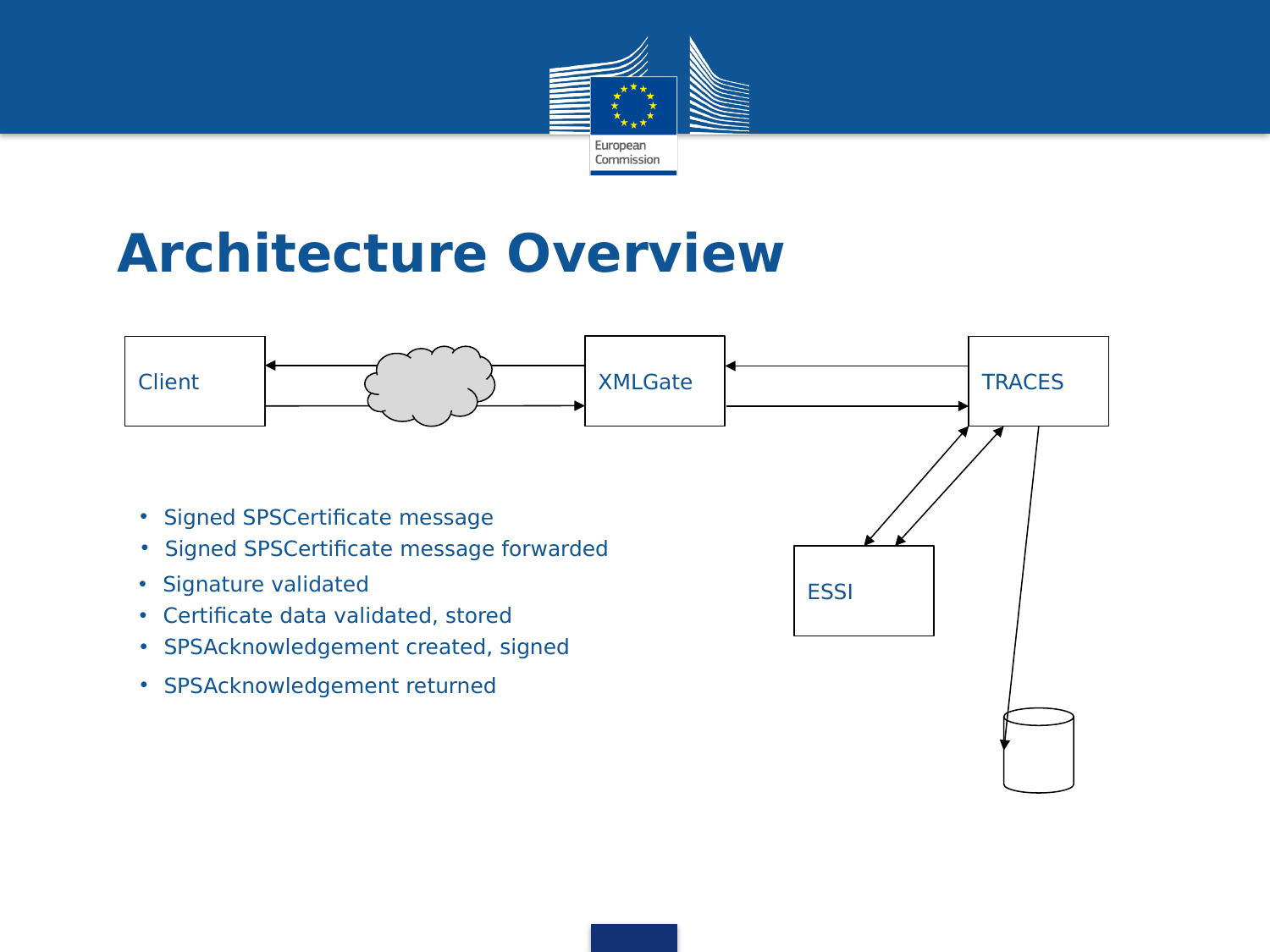

# Architecture Overview
XMLGate
Client
TRACES

Signed SPSCertificate message
Signed SPSCertificate message forwarded
ESSI
Signature validated
Certificate data validated, stored
SPSAcknowledgement created, signed
SPSAcknowledgement returned